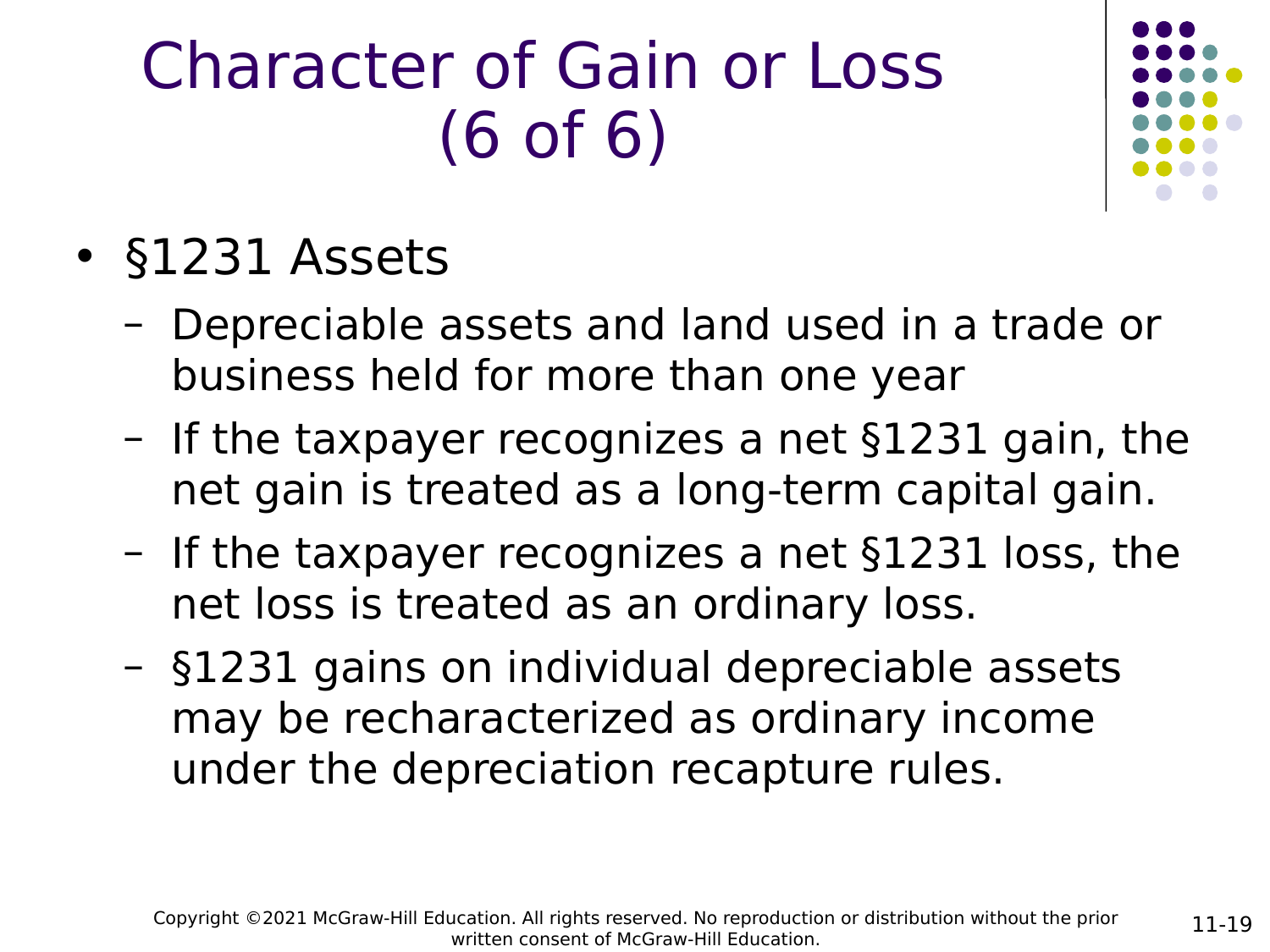

# Character of Gain or Loss (6 of 6)
§1231 Assets
Depreciable assets and land used in a trade or business held for more than one year
If the taxpayer recognizes a net §1231 gain, the net gain is treated as a long-term capital gain.
If the taxpayer recognizes a net §1231 loss, the net loss is treated as an ordinary loss.
§1231 gains on individual depreciable assets may be recharacterized as ordinary income under the depreciation recapture rules.
11-19